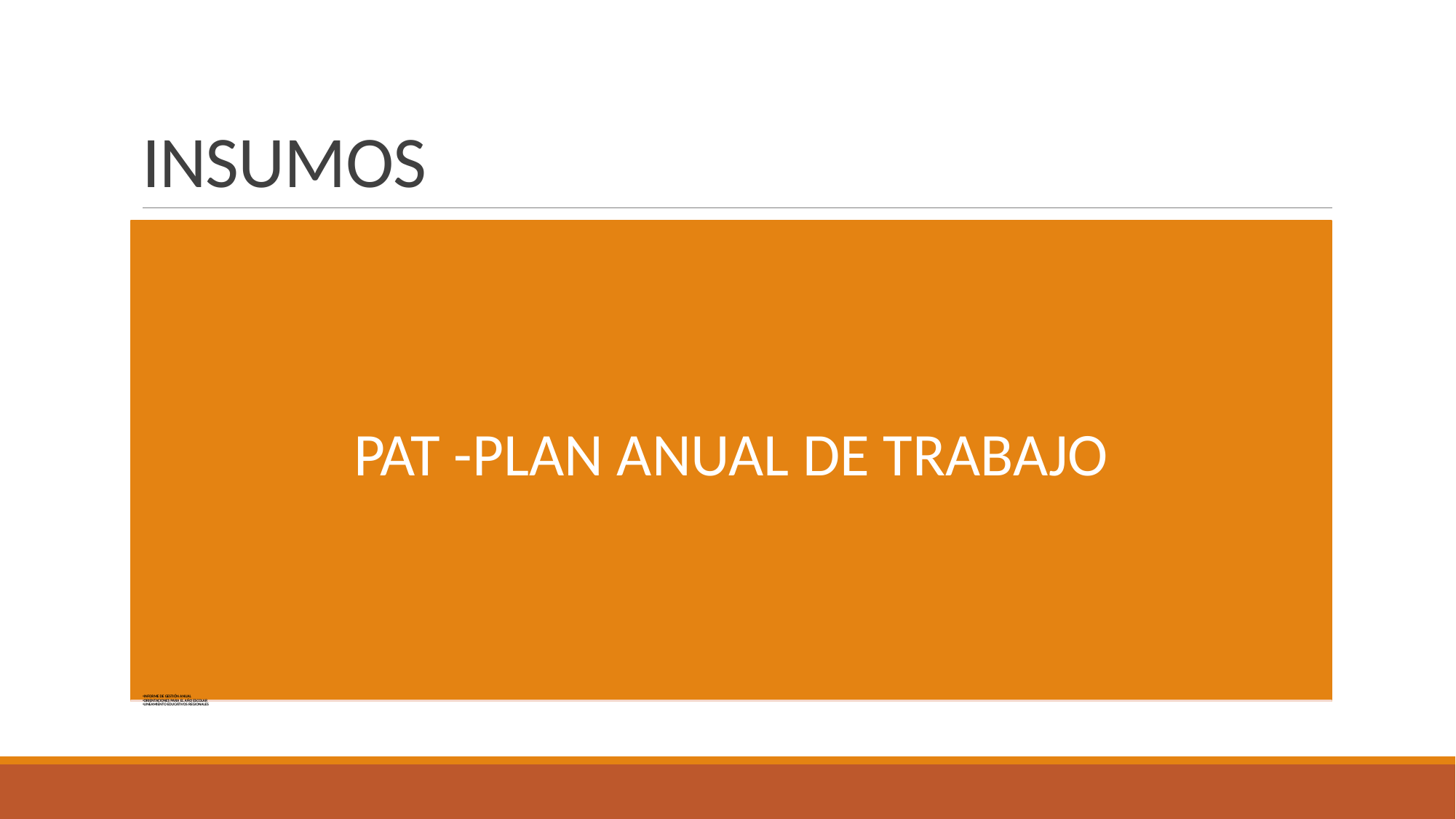

# INSUMOS
INFORME DE GESTIÓN ANUAL
ORIENTACIONES PARA EL AÑO ESCOLAR
PAT -PLAN ANUAL DE TRABAJO
LINEAMIENTO EDUCATIVOS REGIONALES